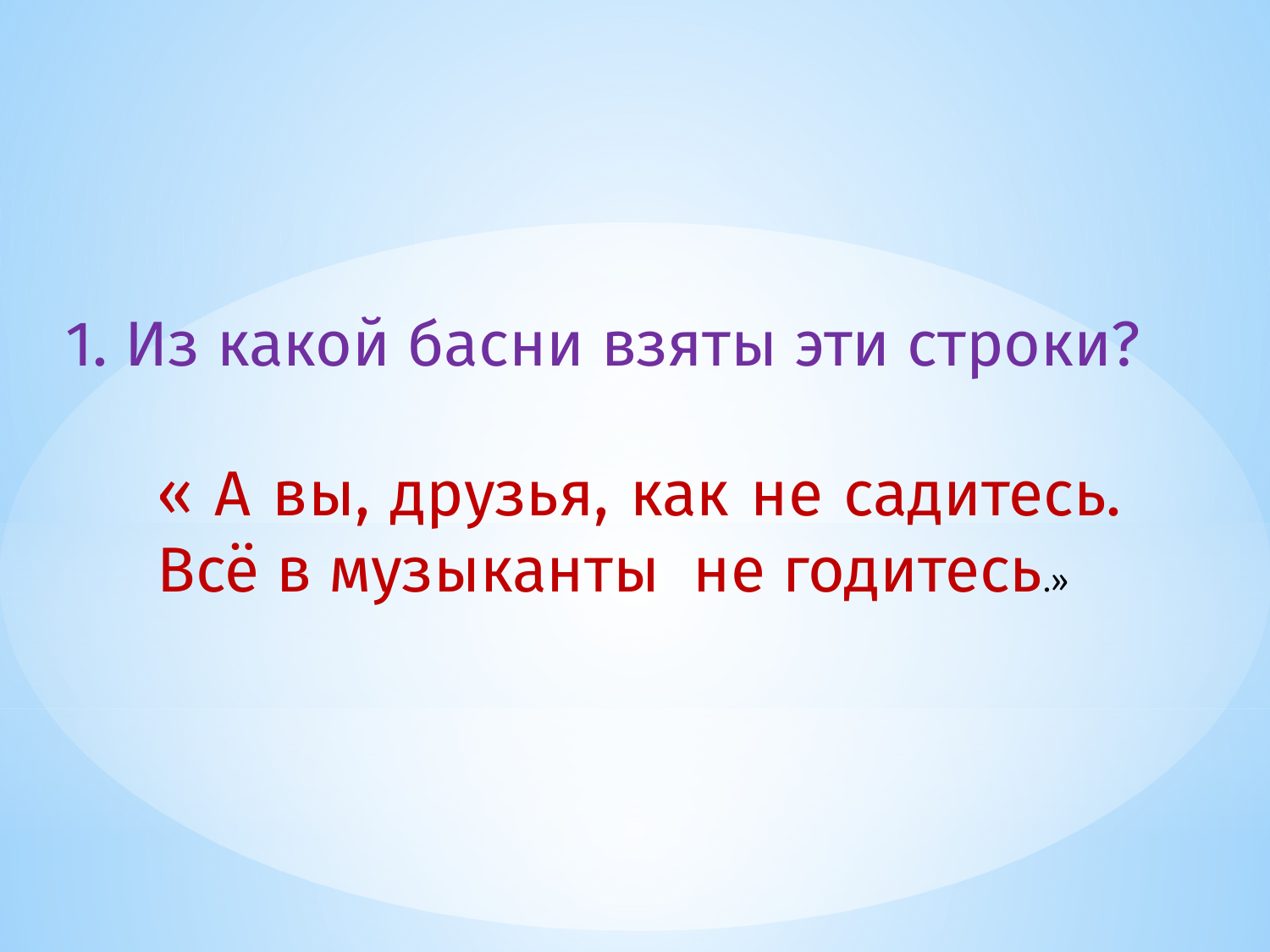

1. Из какой басни взяты эти строки?
« А вы, друзья, как не садитесь. Всё в музыканты  не годитесь.»